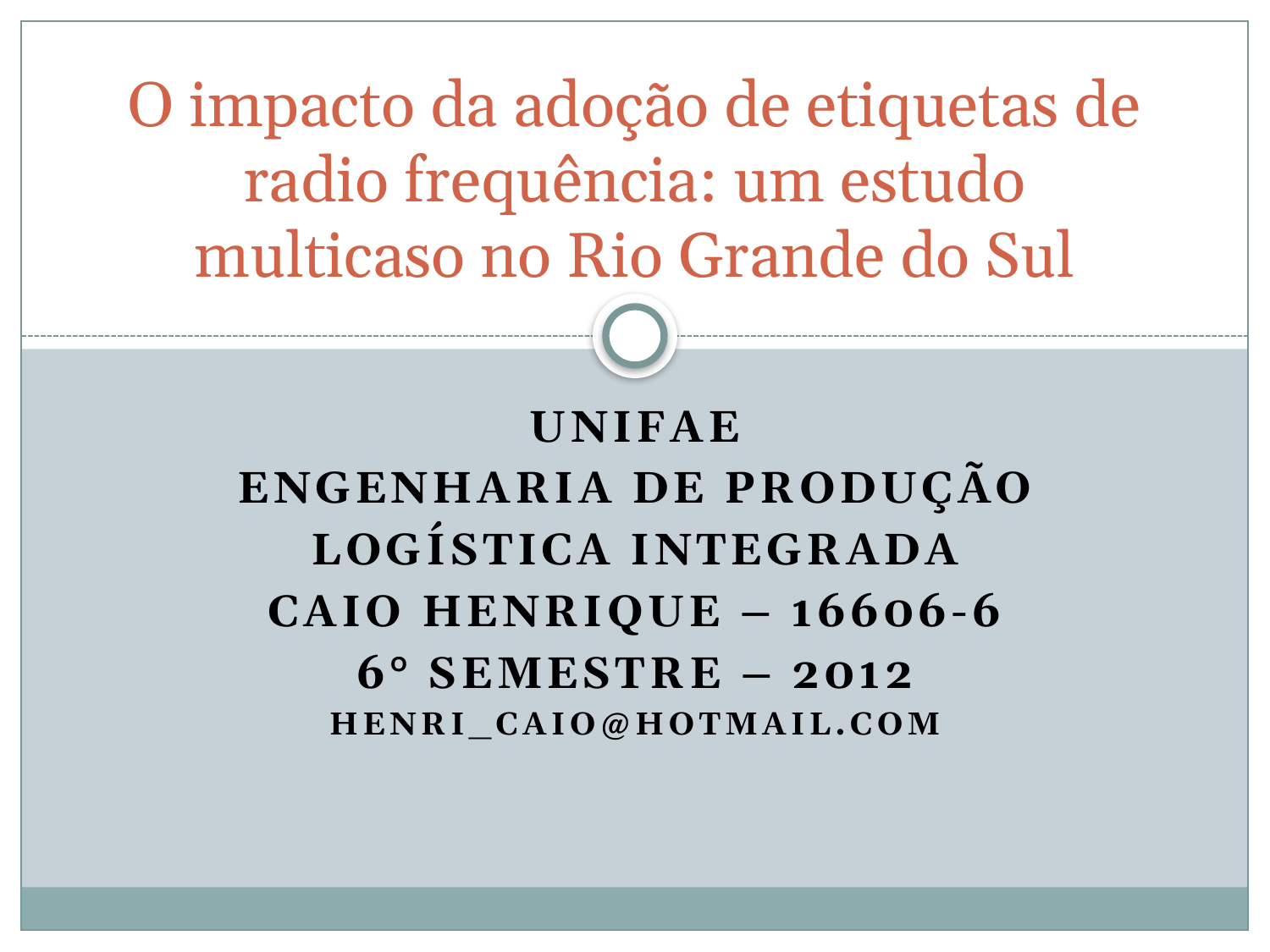

# O impacto da adoção de etiquetas de radio frequência: um estudo multicaso no Rio Grande do Sul
UniFAE
Engenharia de produção
Logística integrada
Caio Henrique – 16606-6
6° semestre – 2012
Henri_caio@hotmail.com